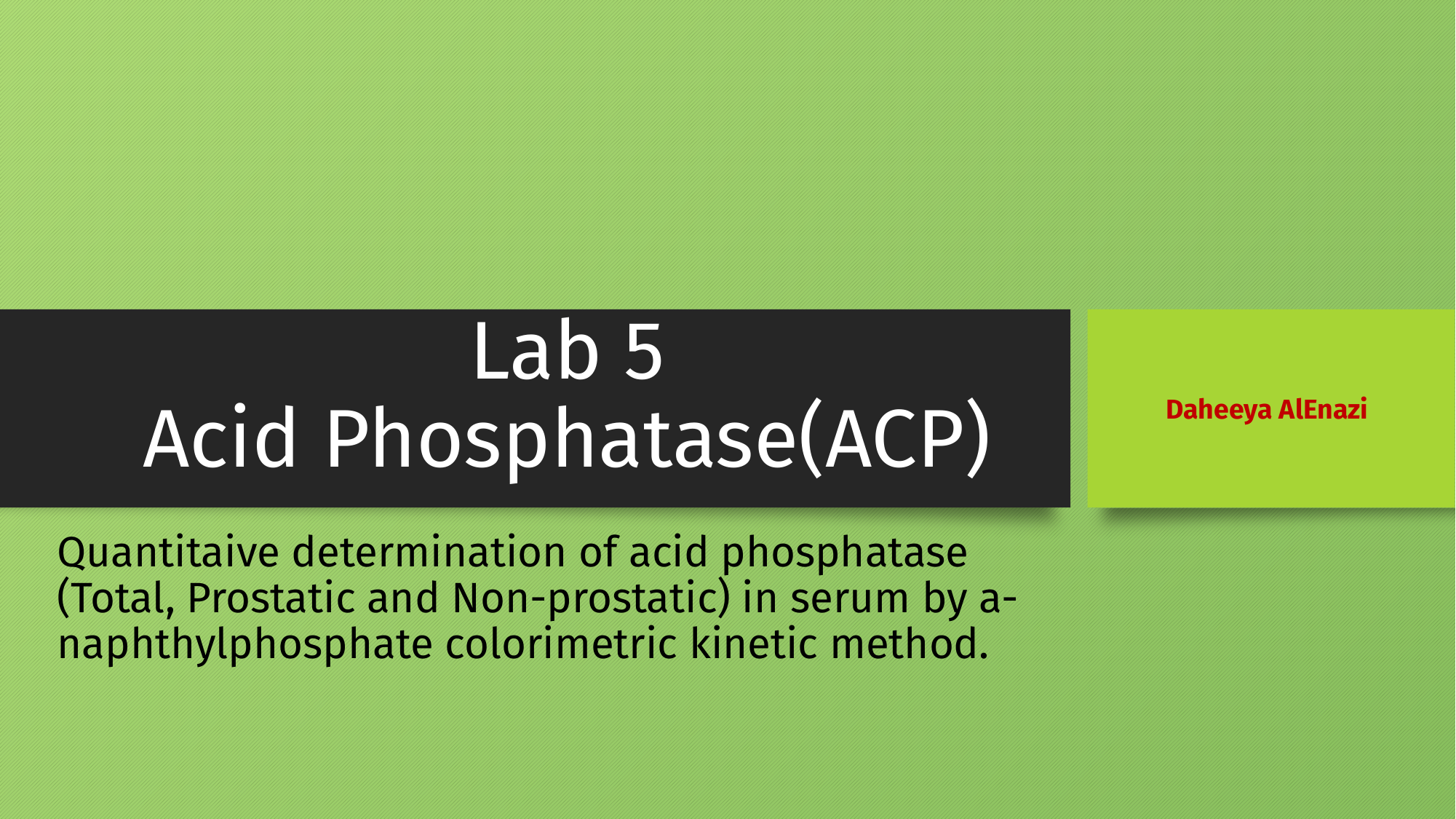

# Lab 5 Acid Phosphatase(ACP)
Daheeya AlEnazi
Quantitaive determination of acid phosphatase (Total, Prostatic and Non-prostatic) in serum by a-naphthylphosphate colorimetric kinetic method.